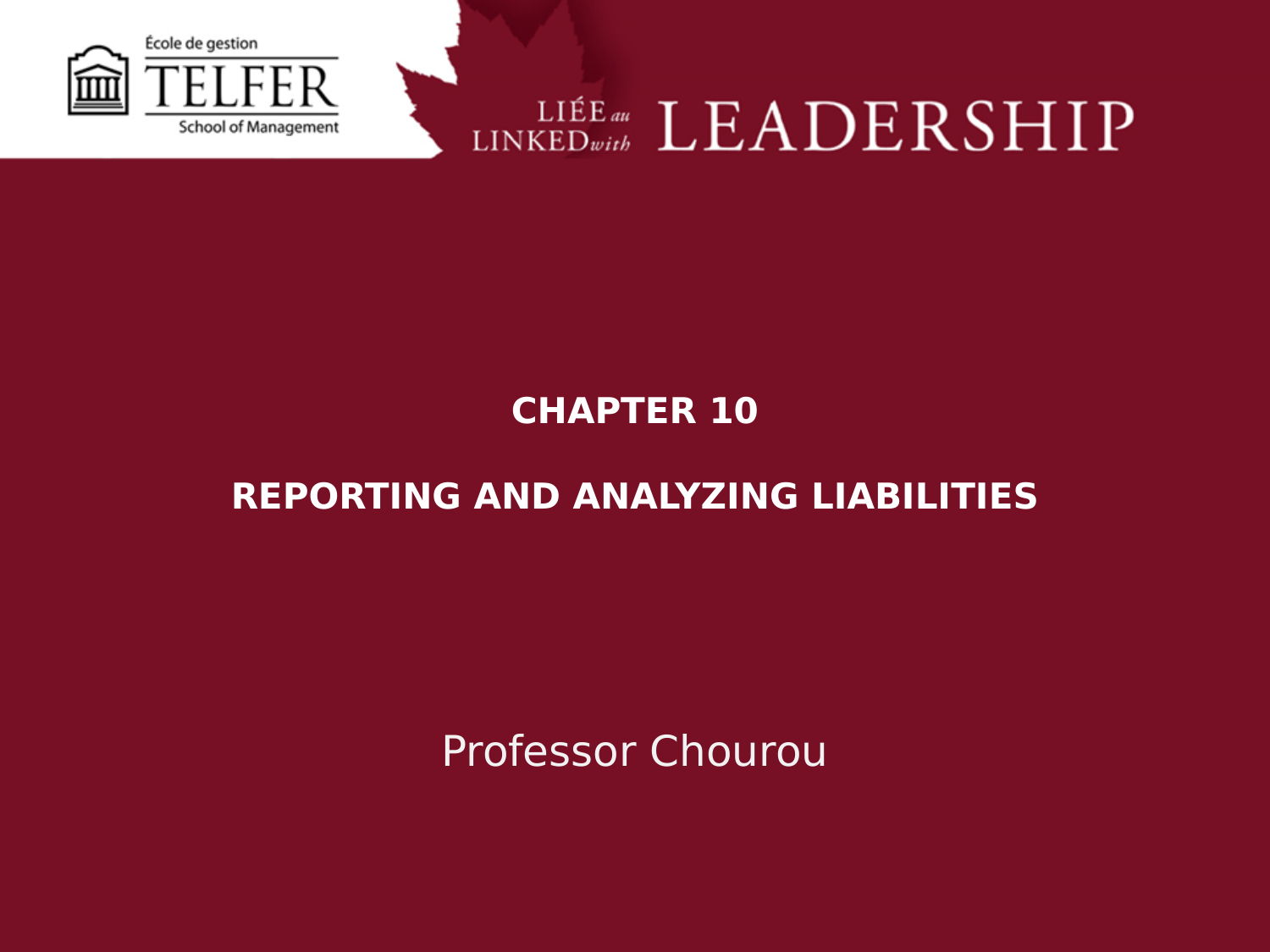

# CHAPTER 10   Reporting and Analyzing Liabilities

Professor Chourou